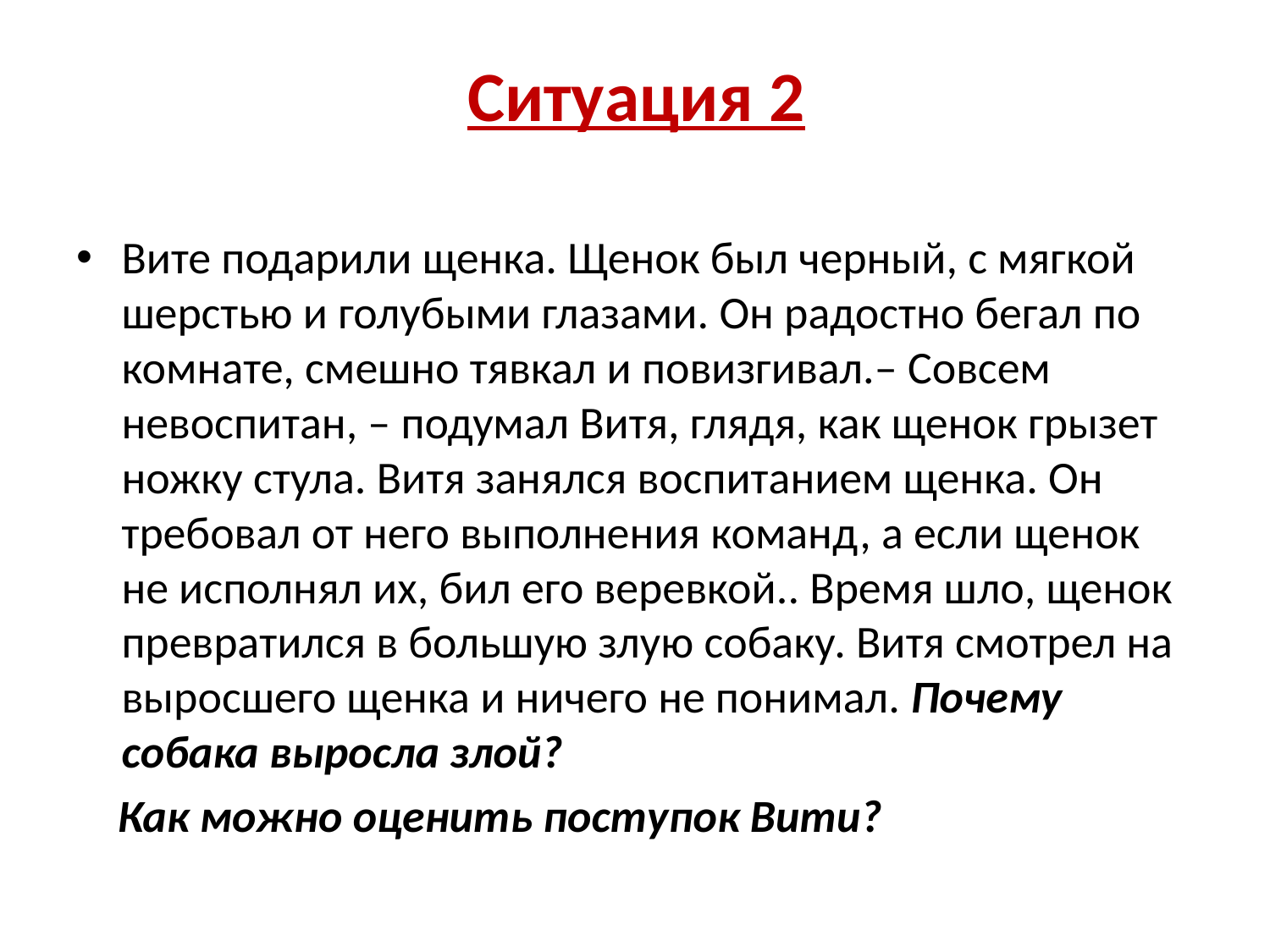

# Ситуация 2
Вите подарили щенка. Щенок был черный, с мягкой шерстью и голубыми глазами. Он радостно бегал по комнате, смешно тявкал и повизгивал.– Совсем невоспитан, – подумал Витя, глядя, как щенок грызет ножку стула. Витя занялся воспитанием щенка. Он требовал от него выполнения команд, а если щенок не исполнял их, бил его веревкой.. Время шло, щенок превратился в большую злую собаку. Витя смотрел на выросшего щенка и ничего не понимал. Почему собака выросла злой?
    Как можно оценить поступок Вити?